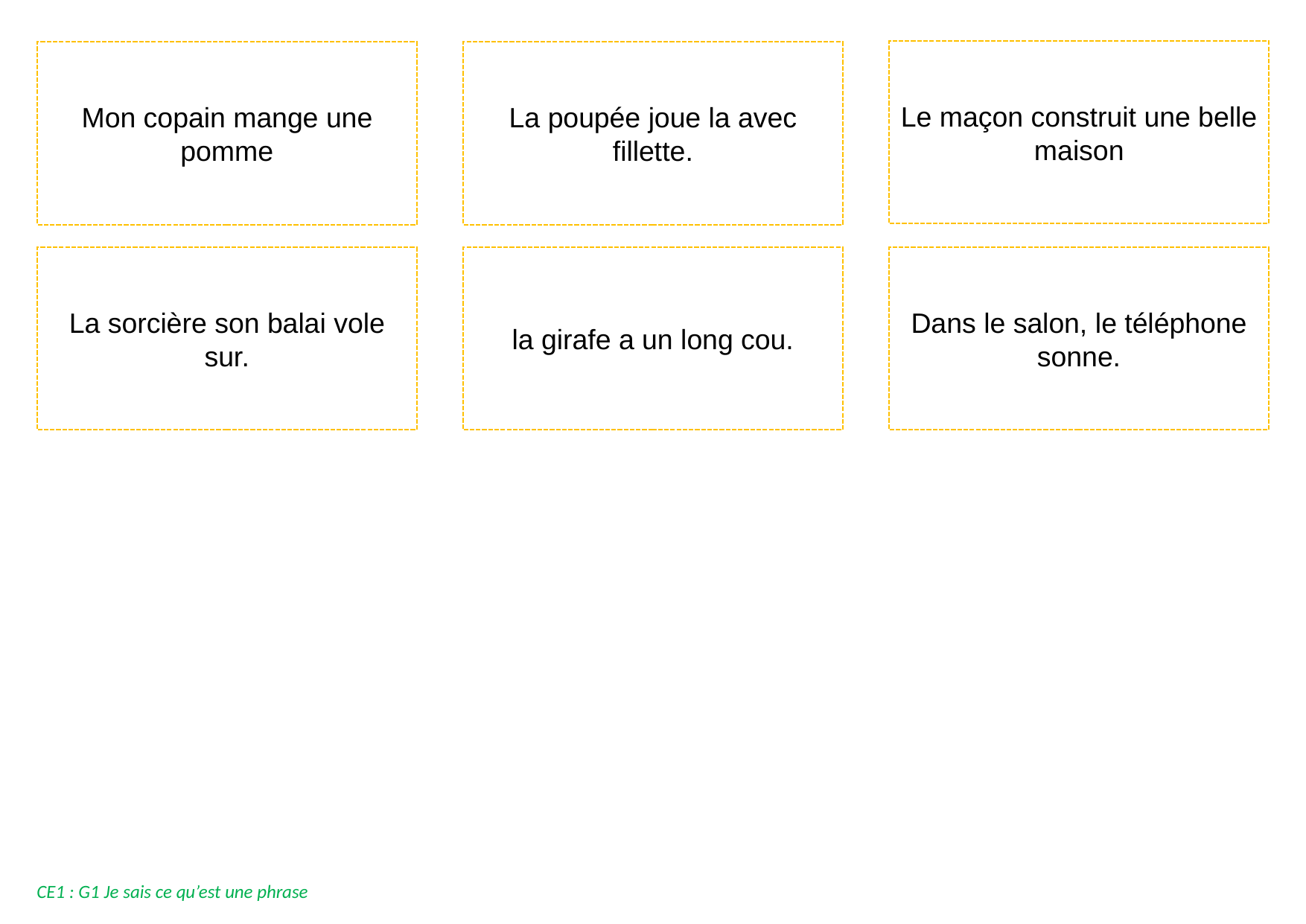

Le maçon construit une belle maison
Mon copain mange une pomme
La poupée joue la avec fillette.
la girafe a un long cou.
Dans le salon, le téléphone sonne.
La sorcière son balai vole sur.
CE1 : G1 Je sais ce qu’est une phrase